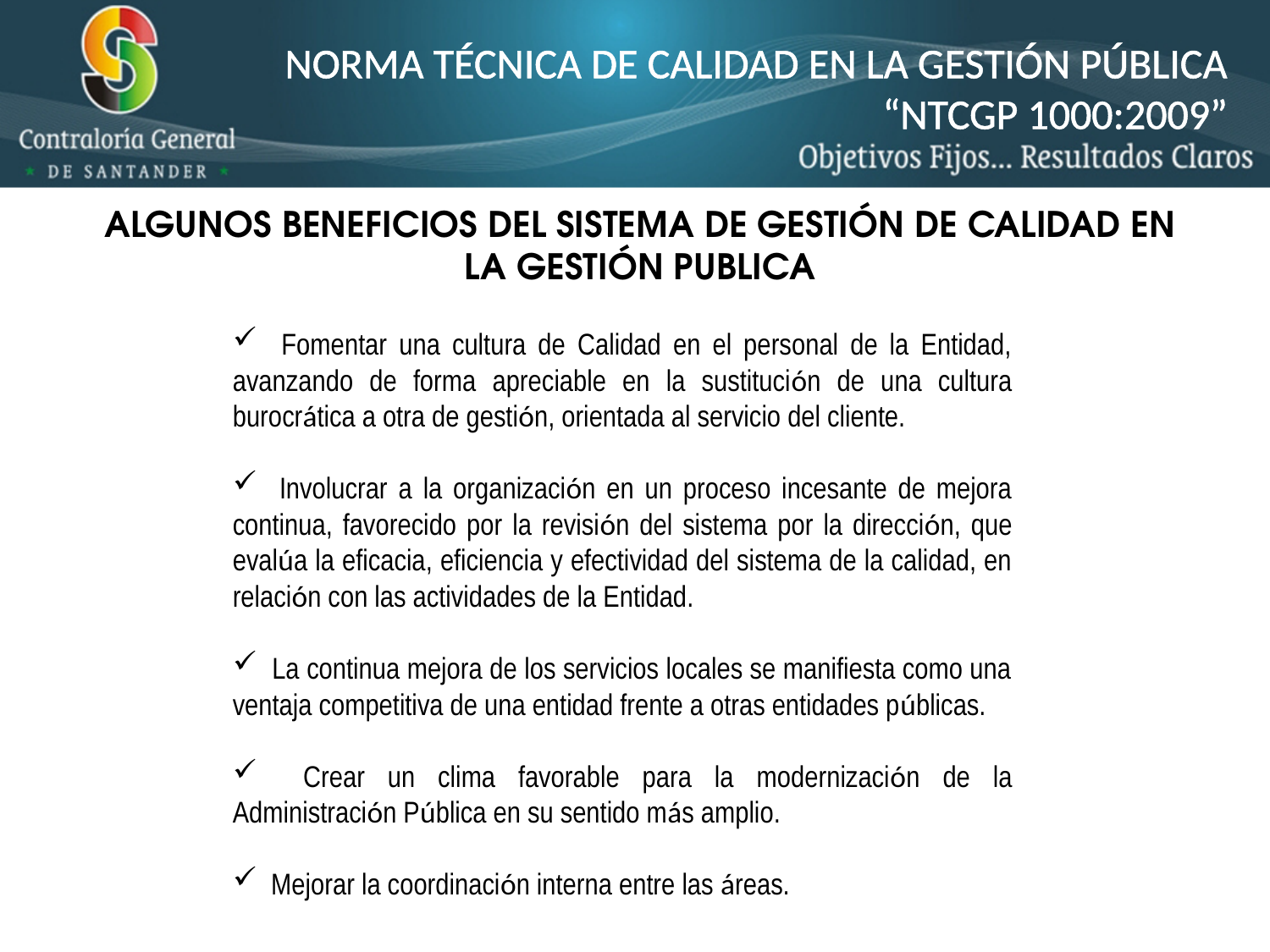

NORMA TÉCNICA DE CALIDAD EN LA GESTIÓN PÚBLICA
“NTCGP 1000:2009”
Algunos beneficios del sistema de gestión de calidad en la gestión publica
  Fomentar una cultura de Calidad en el personal de la Entidad, avanzando de forma apreciable en la sustitución de una cultura burocrática a otra de gestión, orientada al servicio del cliente.

  Involucrar a la organización en un proceso incesante de mejora continua, favorecido por la revisión del sistema por la dirección, que evalúa la eficacia, eficiencia y efectividad del sistema de la calidad, en relación con las actividades de la Entidad.

  La continua mejora de los servicios locales se manifiesta como una ventaja competitiva de una entidad frente a otras entidades públicas.

  Crear un clima favorable para la modernización de la Administración Pública en su sentido más amplio.

  Mejorar la coordinación interna entre las áreas.